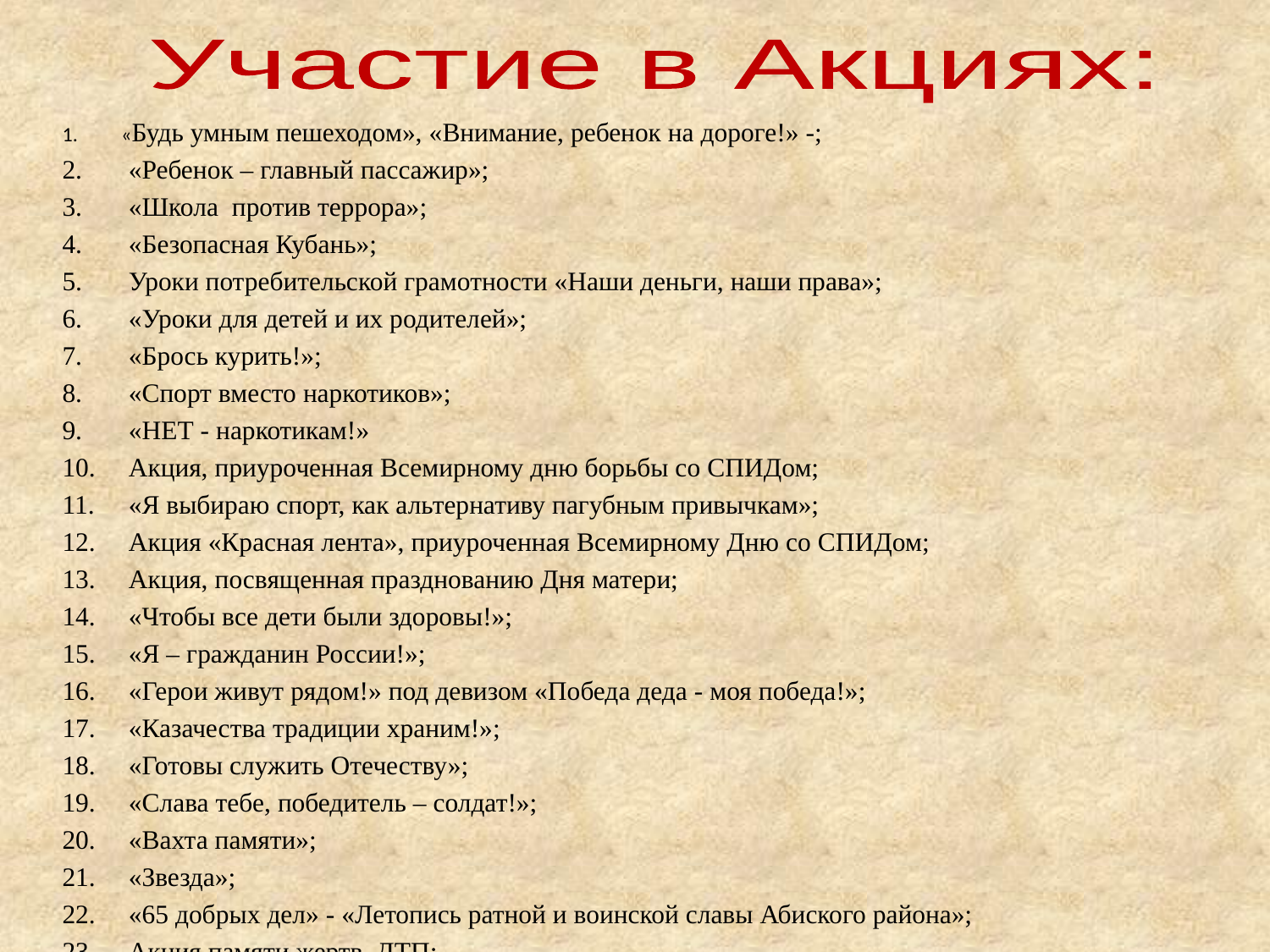

Участие в Акциях:
«Будь умным пешеходом», «Внимание, ребенок на дороге!» -;
«Ребенок – главный пассажир»;
«Школа  против террора»;
«Безопасная Кубань»;
Уроки потребительской грамотности «Наши деньги, наши права»;
«Уроки для детей и их родителей»;
«Брось курить!»;
«Спорт вместо наркотиков»;
«НЕТ - наркотикам!»
Акция, приуроченная Всемирному дню борьбы со СПИДом;
«Я выбираю спорт, как альтернативу пагубным привычкам»;
Акция «Красная лента», приуроченная Всемирному Дню со СПИДом;
Акция, посвященная празднованию Дня матери;
«Чтобы все дети были здоровы!»;
«Я – гражданин России!»;
«Герои живут рядом!» под девизом «Победа деда - моя победа!»;
«Казачества традиции храним!»;
«Готовы служить Отечеству»;
«Слава тебе, победитель – солдат!»;
«Вахта памяти»;
«Звезда»;
«65 добрых дел» - «Летопись ратной и воинской славы Абиского района»;
Акция памяти жертв  ДТП;
Детская акция «С любовью к России мы делами добрыми едины»;